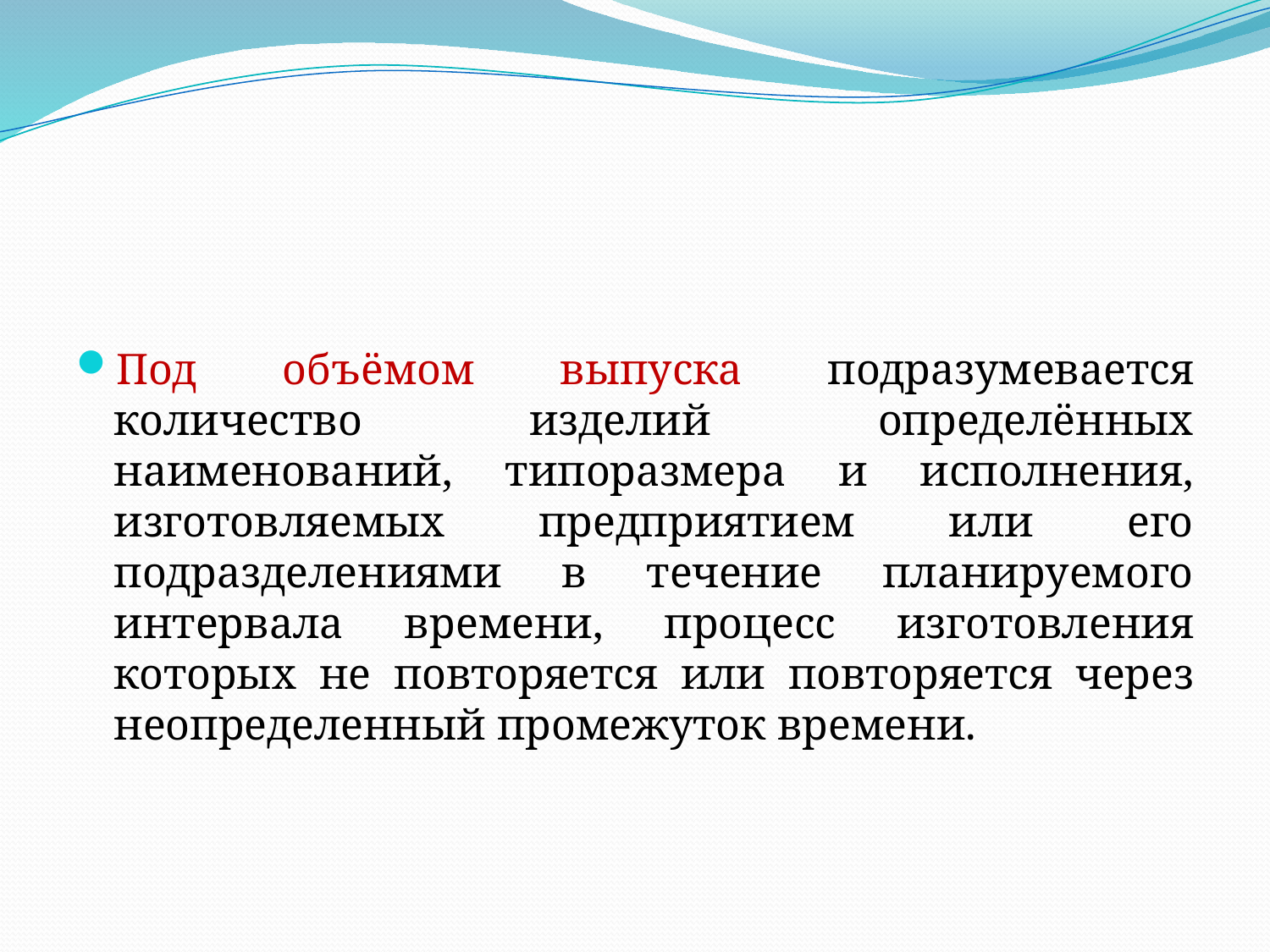

Под объёмом выпуска подразумевается количество изделий определённых наименований, типоразмера и исполнения, изготовляемых предприятием или его подразделениями в течение планируемого интервала времени, процесс изготовления которых не повторяется или повторяется через неопределенный промежуток време­ни.